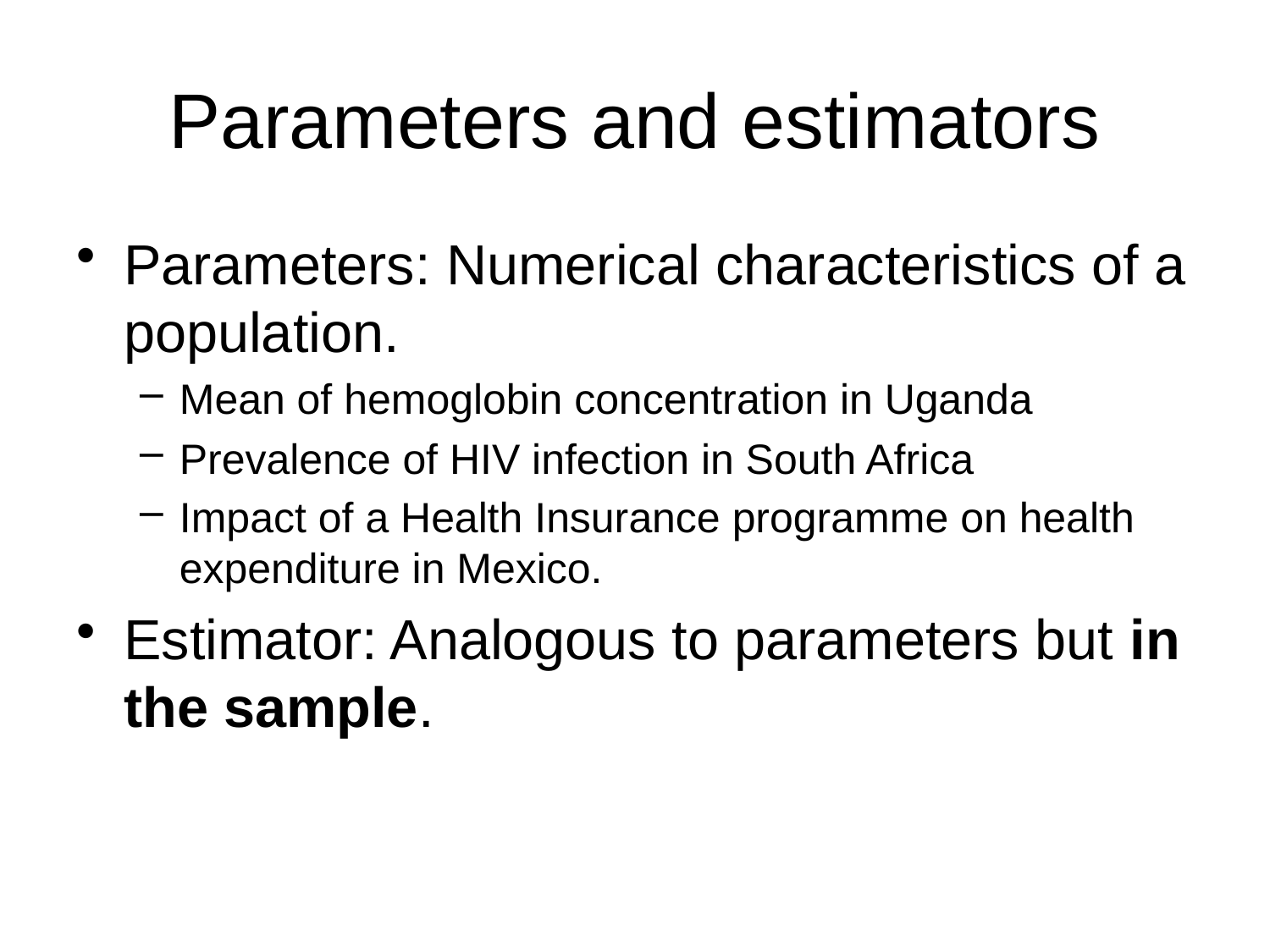

# Parameters and estimators
Parameters: Numerical characteristics of a population.
Mean of hemoglobin concentration in Uganda
Prevalence of HIV infection in South Africa
Impact of a Health Insurance programme on health expenditure in Mexico.
Estimator: Analogous to parameters but in the sample.